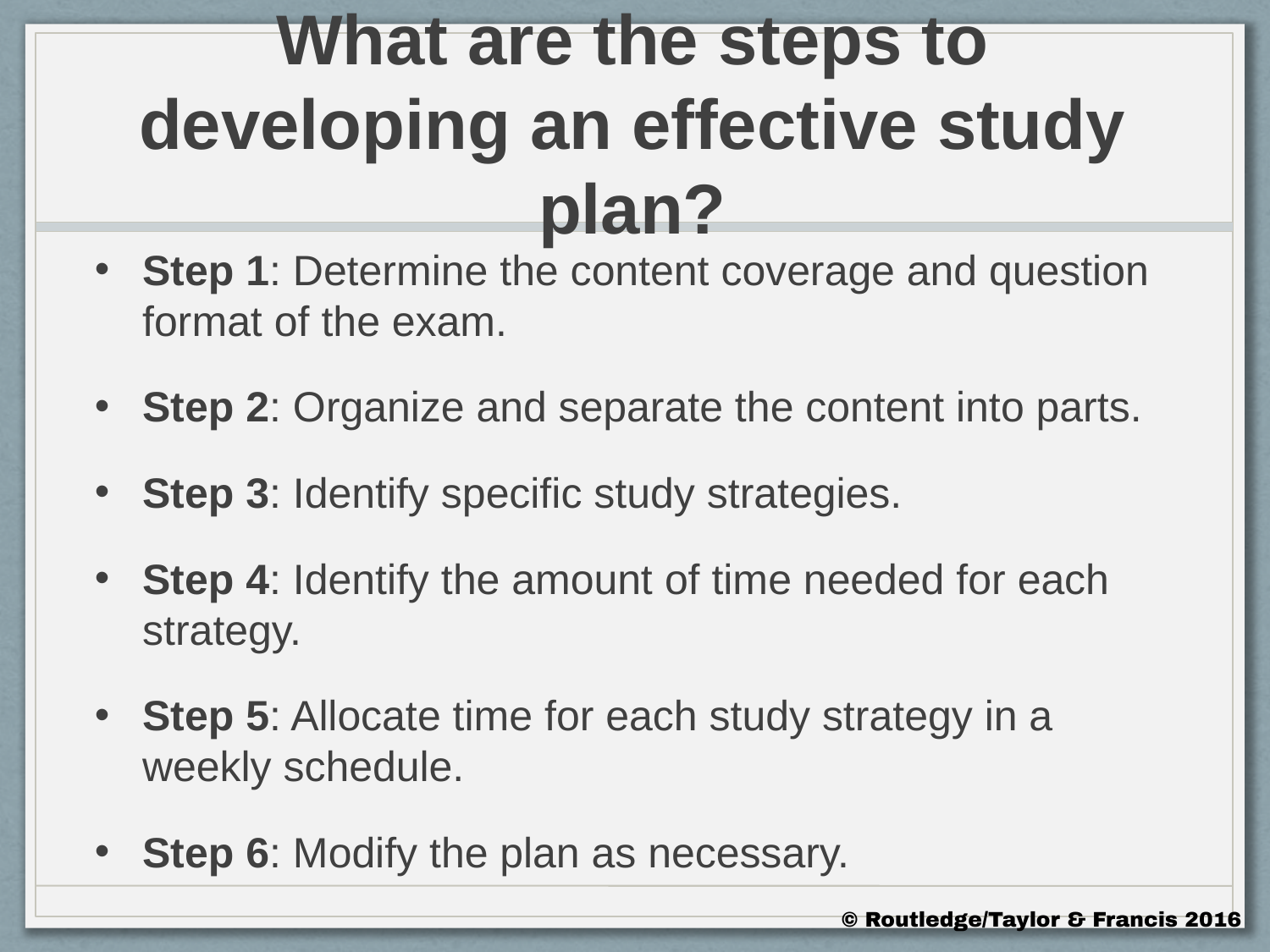

# What are the steps to developing an effective study plan?
Step 1: Determine the content coverage and question format of the exam.
Step 2: Organize and separate the content into parts.
Step 3: Identify specific study strategies.
Step 4: Identify the amount of time needed for each strategy.
Step 5: Allocate time for each study strategy in a weekly schedule.
Step 6: Modify the plan as necessary.
© Routledge/Taylor & Francis 2016